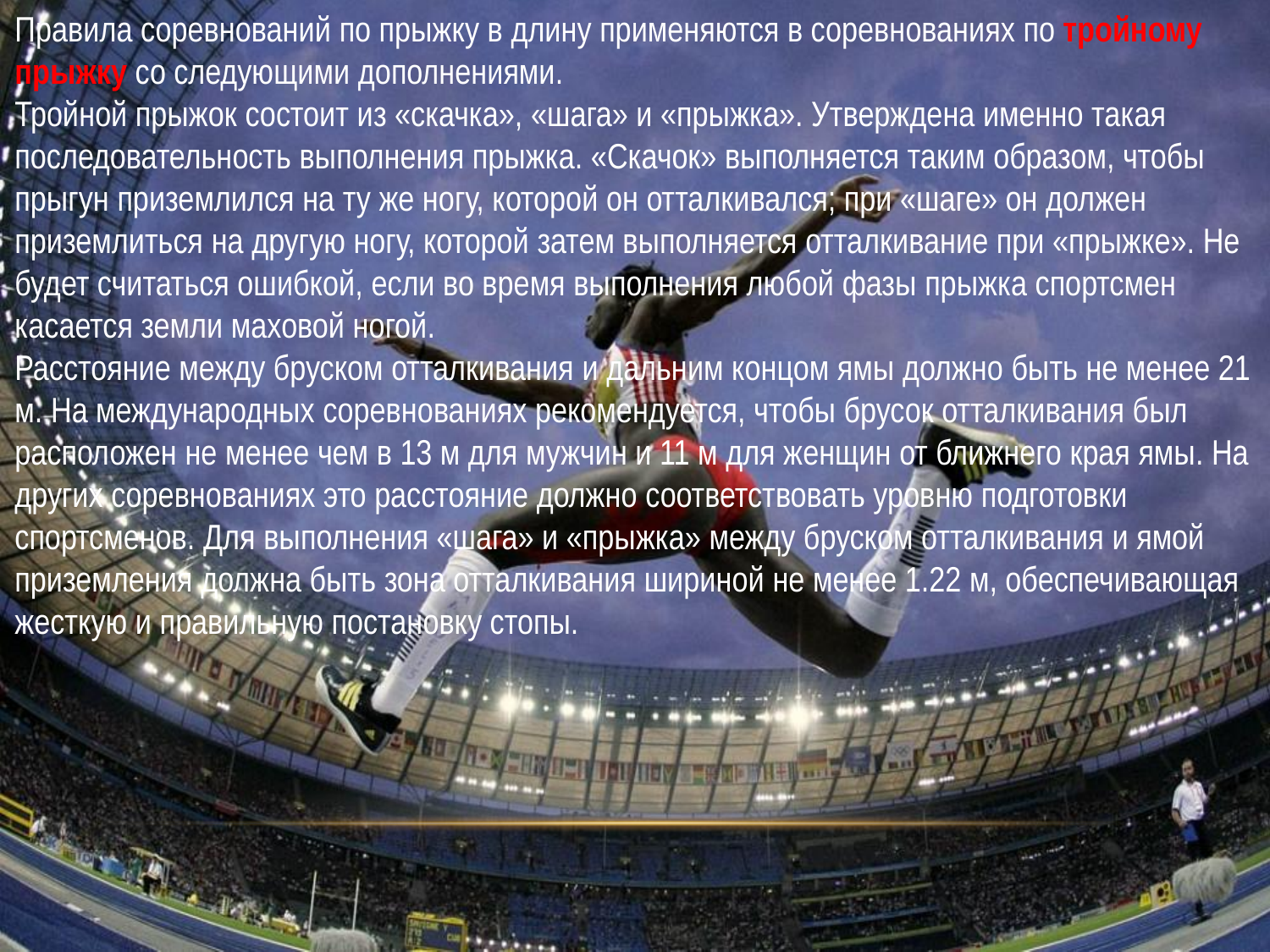

Правила соревнований по прыжку в длину применяются в соревнованиях по тройному прыжку со следующими дополнениями.
Тройной прыжок состоит из «скачка», «шага» и «прыжка». Утверждена именно такая последовательность выполнения прыжка. «Скачок» выполняется таким образом, чтобы прыгун приземлился на ту же ногу, которой он отталкивался; при «шаге» он должен приземлиться на другую ногу, которой затем выполняется отталкивание при «прыжке». Не будет считаться ошибкой, если во время выполнения любой фазы прыжка спортсмен касается земли маховой ногой.
Расстояние между бруском отталкивания и дальним концом ямы должно быть не менее 21 м. На международных соревнованиях рекомендуется, чтобы брусок отталкивания был расположен не менее чем в 13 м для мужчин и 11 м для женщин от ближнего края ямы. На других соревнованиях это расстояние должно соответствовать уровню подготовки спортсменов. Для выполнения «шага» и «прыжка» между бруском отталкивания и ямой приземления должна быть зона отталкивания шириной не менее 1.22 м, обеспечивающая жесткую и правильную постановку стопы.